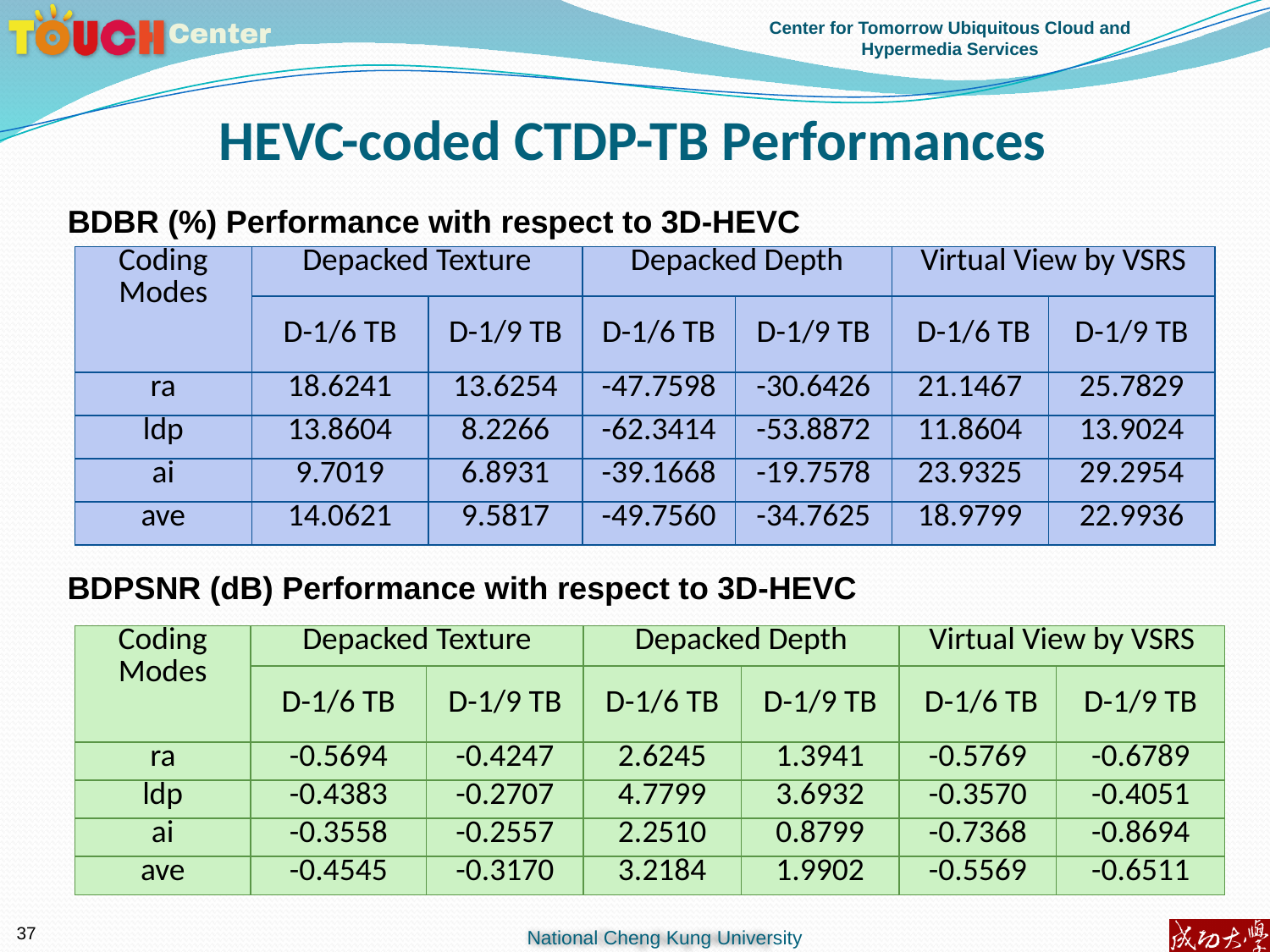

HEVC-coded CTDP-TB Performances
BDBR (%) Performance with respect to 3D-HEVC
| Coding Modes | Depacked Texture |  | Depacked Depth |  | Virtual View by VSRS |  |
| --- | --- | --- | --- | --- | --- | --- |
|  | D-1/6 TB | D-1/9 TB | D-1/6 TB | D-1/9 TB | D-1/6 TB | D-1/9 TB |
| ra | 18.6241 | 13.6254 | -47.7598 | -30.6426 | 21.1467 | 25.7829 |
| ldp | 13.8604 | 8.2266 | -62.3414 | -53.8872 | 11.8604 | 13.9024 |
| ai | 9.7019 | 6.8931 | -39.1668 | -19.7578 | 23.9325 | 29.2954 |
| ave | 14.0621 | 9.5817 | -49.7560 | -34.7625 | 18.9799 | 22.9936 |
BDPSNR (dB) Performance with respect to 3D-HEVC
| Coding Modes | Depacked Texture |  | Depacked Depth |  | Virtual View by VSRS |  |
| --- | --- | --- | --- | --- | --- | --- |
|  | D-1/6 TB | D-1/9 TB | D-1/6 TB | D-1/9 TB | D-1/6 TB | D-1/9 TB |
| ra | -0.5694 | -0.4247 | 2.6245 | 1.3941 | -0.5769 | -0.6789 |
| ldp | -0.4383 | -0.2707 | 4.7799 | 3.6932 | -0.3570 | -0.4051 |
| ai | -0.3558 | -0.2557 | 2.2510 | 0.8799 | -0.7368 | -0.8694 |
| ave | -0.4545 | -0.3170 | 3.2184 | 1.9902 | -0.5569 | -0.6511 |